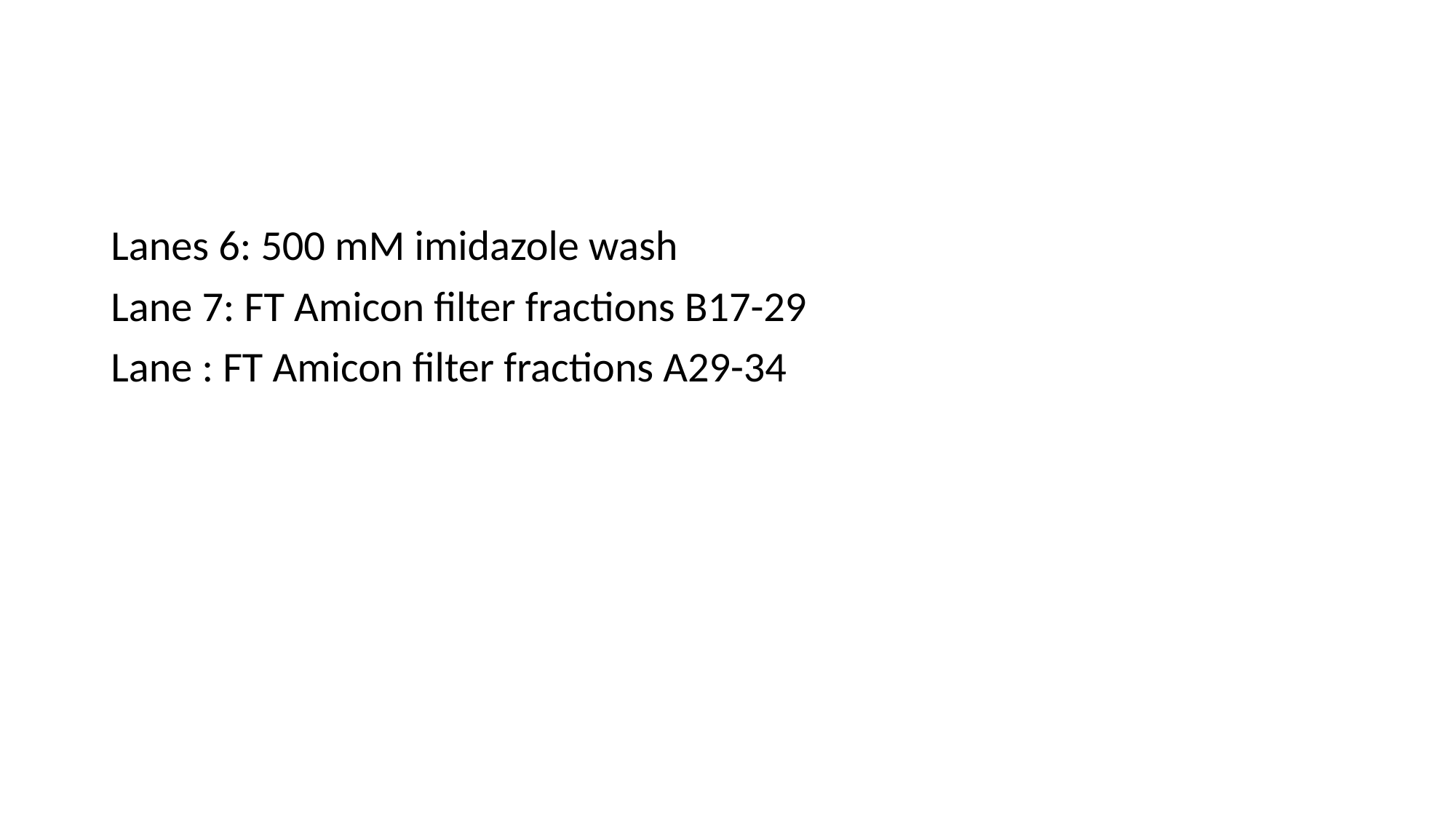

#
Lanes 6: 500 mM imidazole wash
Lane 7: FT Amicon filter fractions B17-29
Lane : FT Amicon filter fractions A29-34